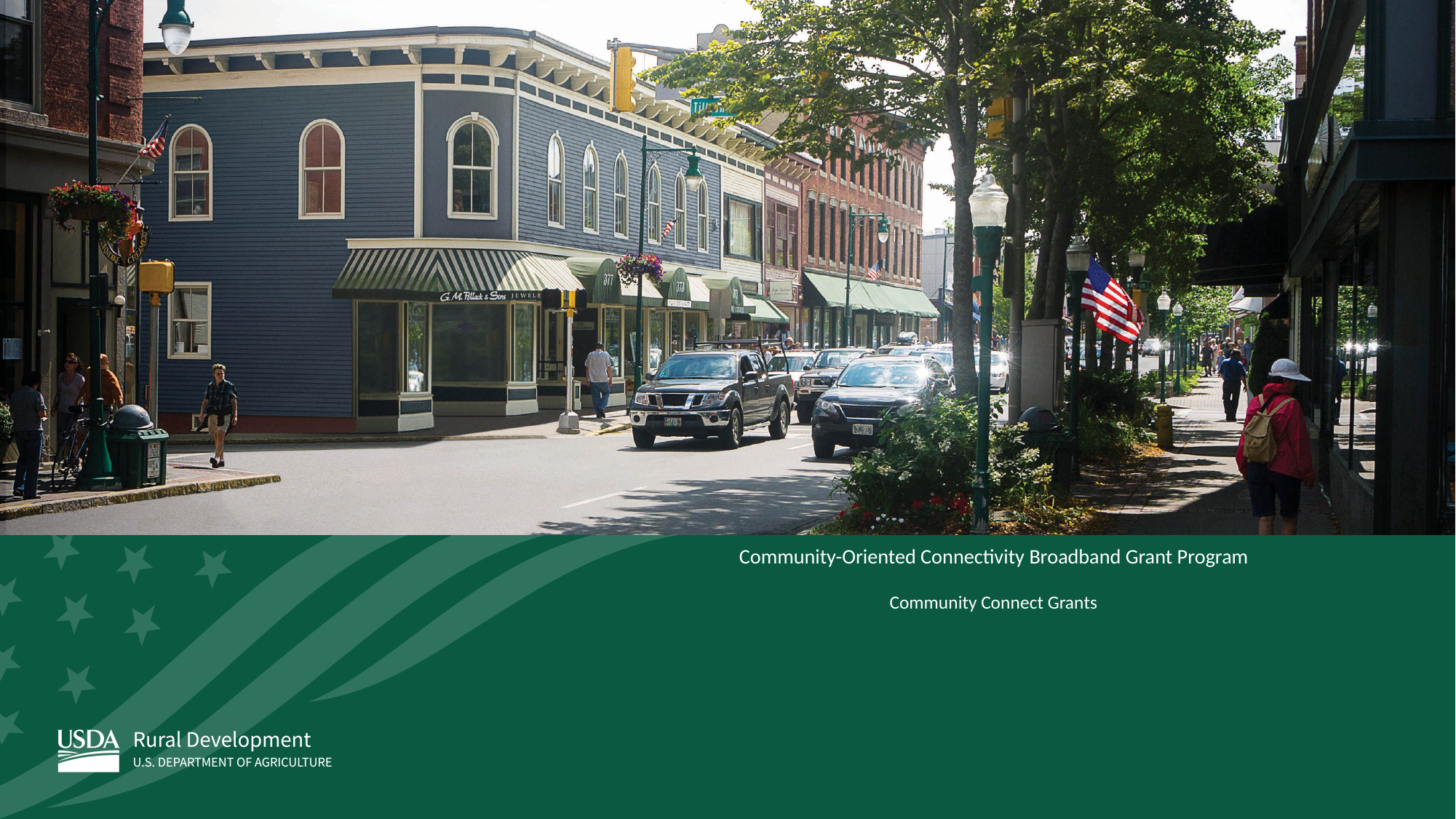

# Community-Oriented Connectivity Broadband Grant Program Community Connect Grants